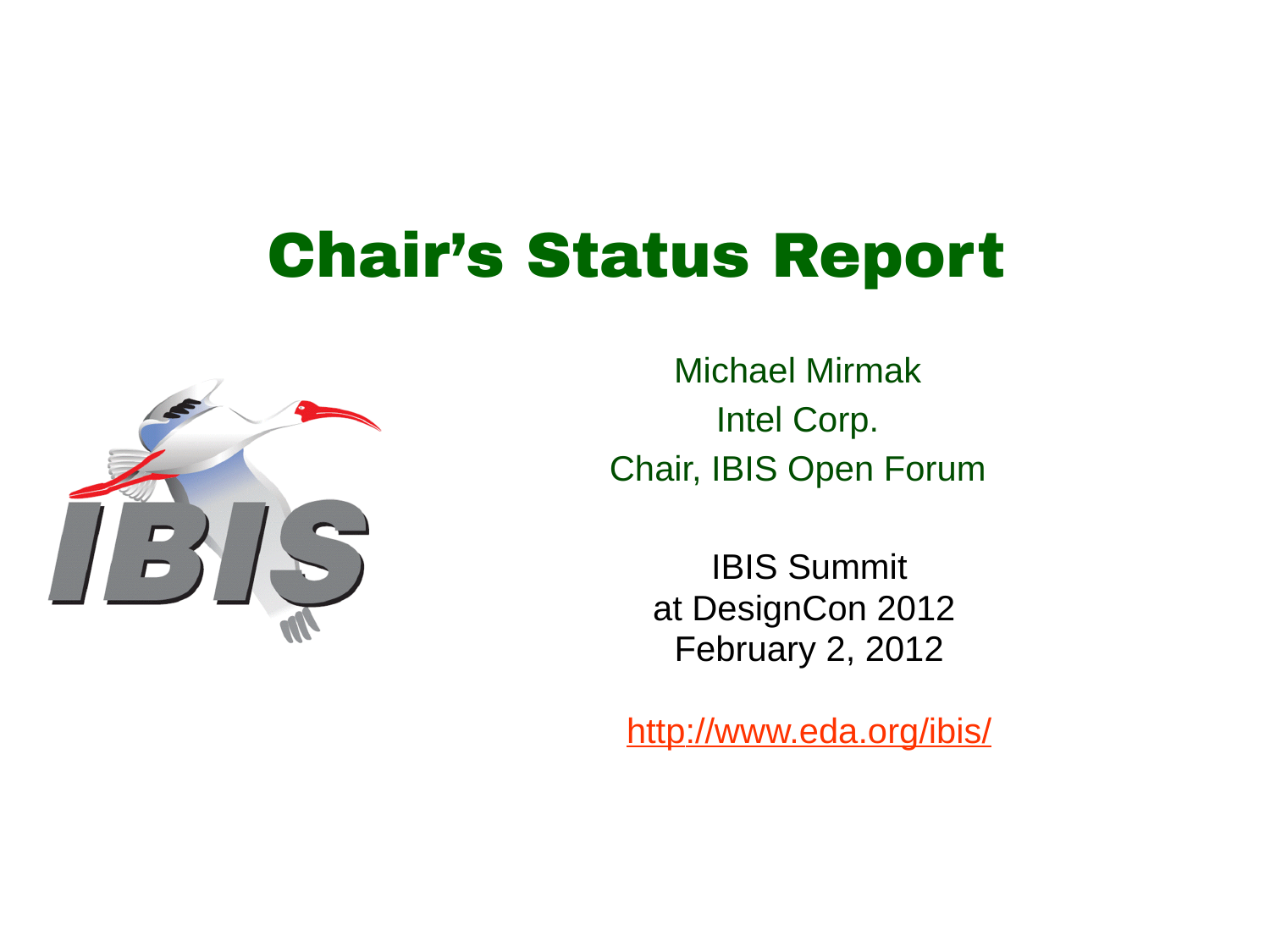

# Chair’s Status Report
Michael Mirmak
Intel Corp.
Chair, IBIS Open Forum

IBIS Summit
at DesignCon 2012
February 2, 2012

http://www.eda.org/ibis/